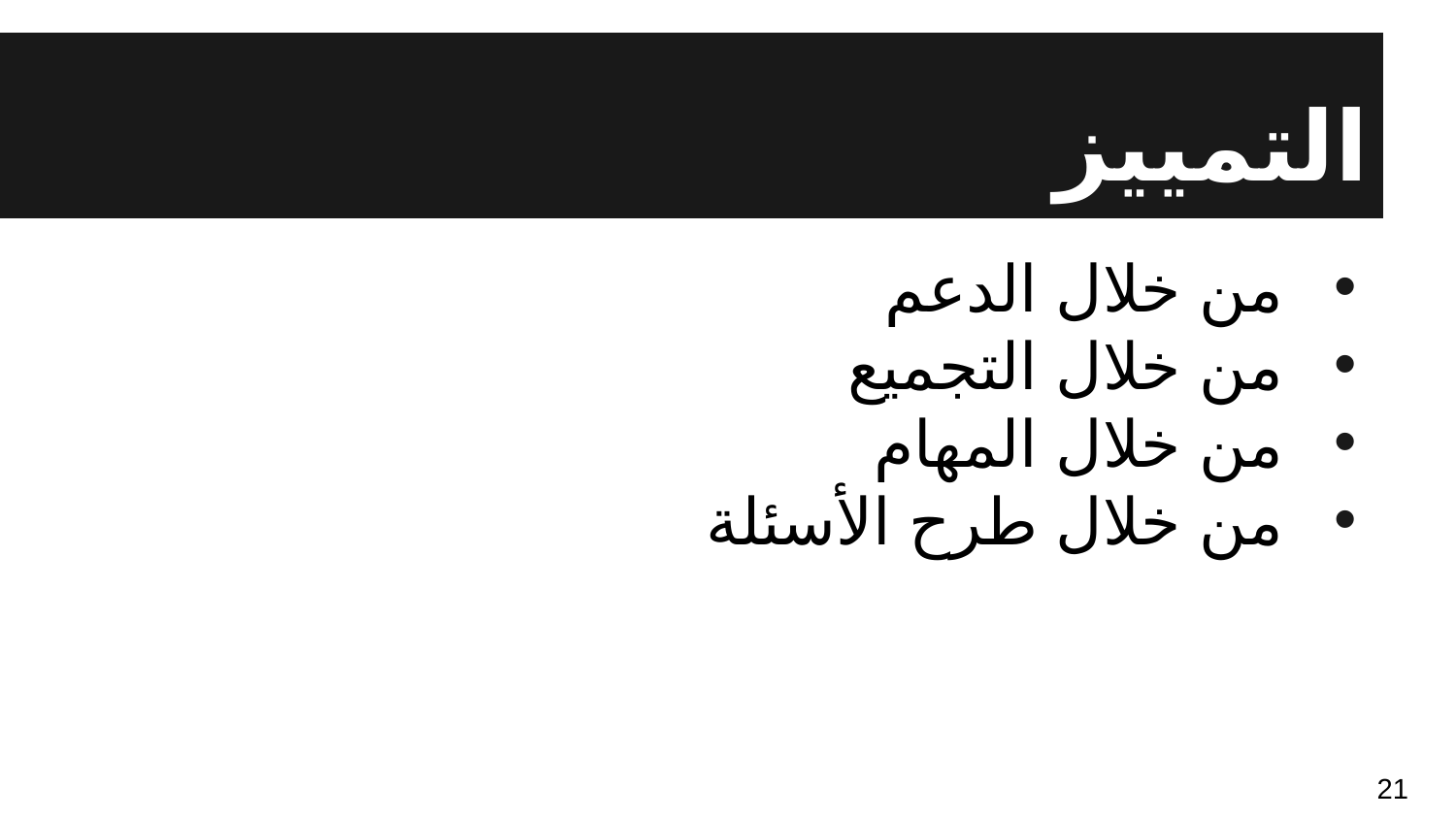

# التمييز
من خلال الدعم
من خلال التجميع
من خلال المهام
من خلال طرح الأسئلة
21